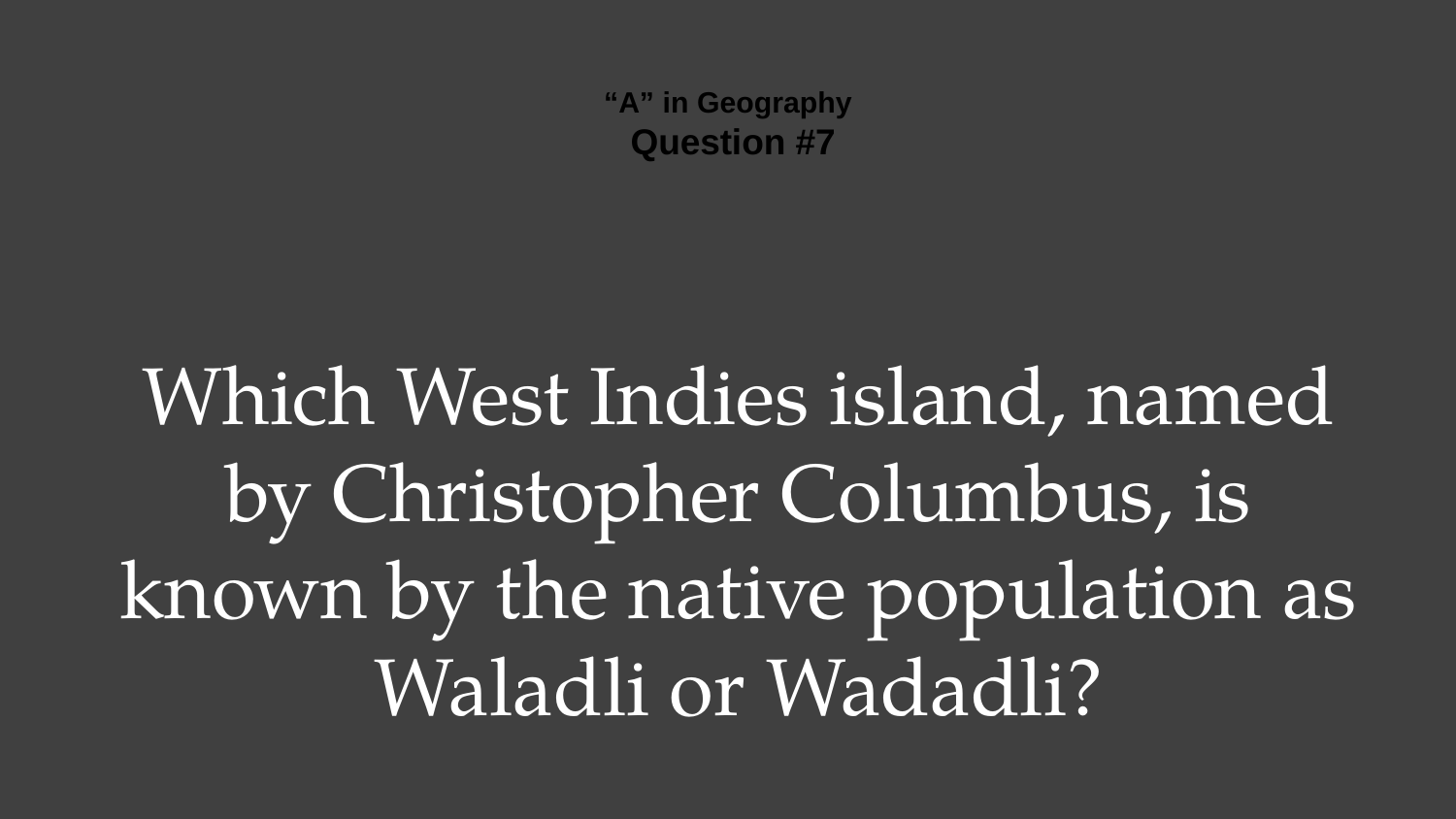

# “A” in Geography Question #7
Which West Indies island, named by Christopher Columbus, is known by the native population as Waladli or Wadadli?